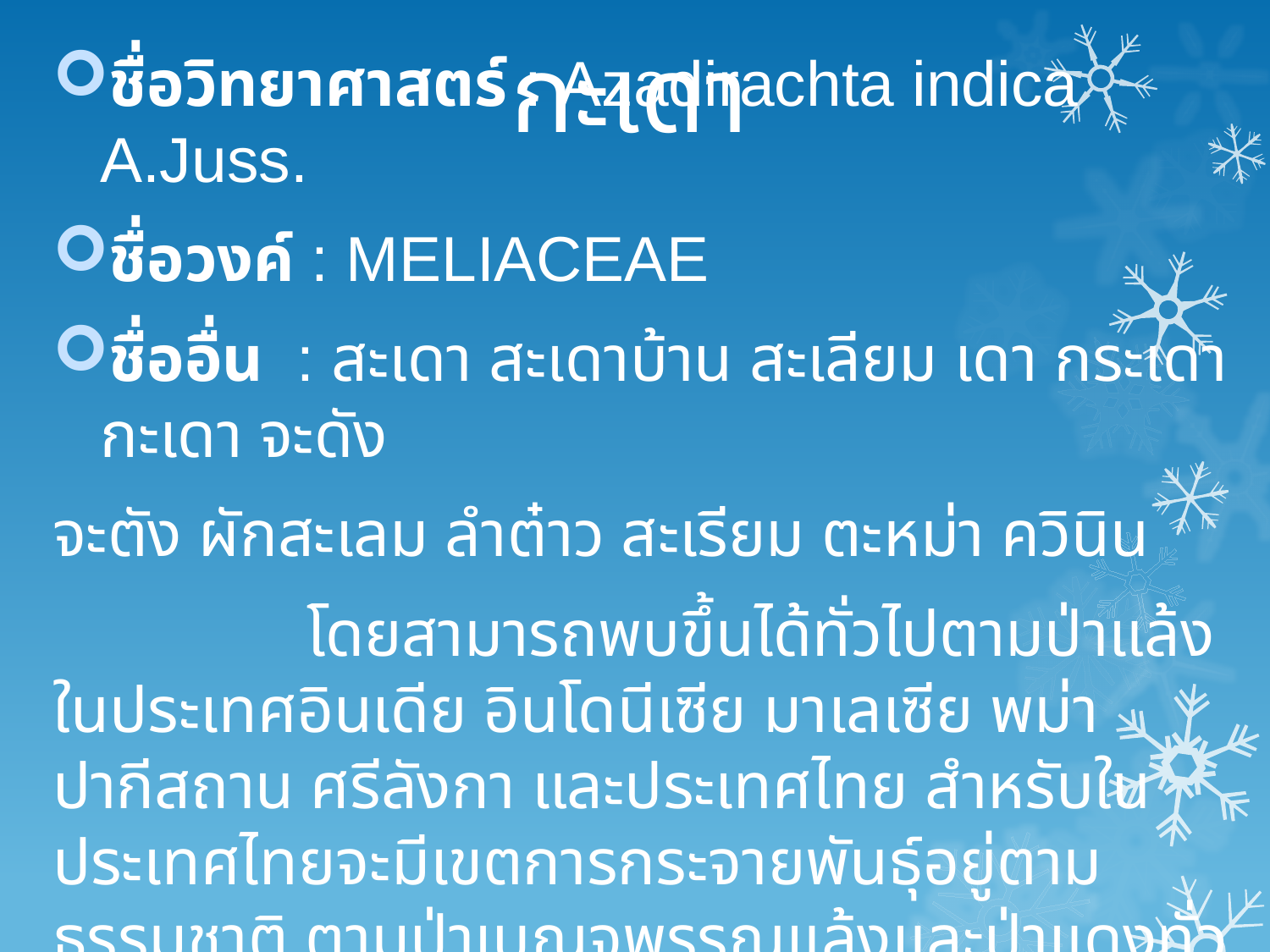

# กะเดา
ชื่อวิทยาศาสตร์ : Azadirachta indica A.Juss.
ชื่อวงค์ : MELIACEAE
ชื่ออื่น  : สะเดา สะเดาบ้าน สะเลียม เดา กระเดา กะเดา จะดัง
จะตัง ผักสะเลม ลำต๋าว สะเรียม ตะหม่า ควินิน
		โดยสามารถพบขึ้นได้ทั่วไปตามป่าแล้งในประเทศอินเดีย อินโดนีเซีย มาเลเซีย พม่า ปากีสถาน ศรีลังกา และประเทศไทย สำหรับในประเทศไทยจะมีเขตการกระจายพันธุ์อยู่ตามธรรมชาติ ตามป่าเบญจพรรณแล้งและป่าแดงทั่วประเทศ